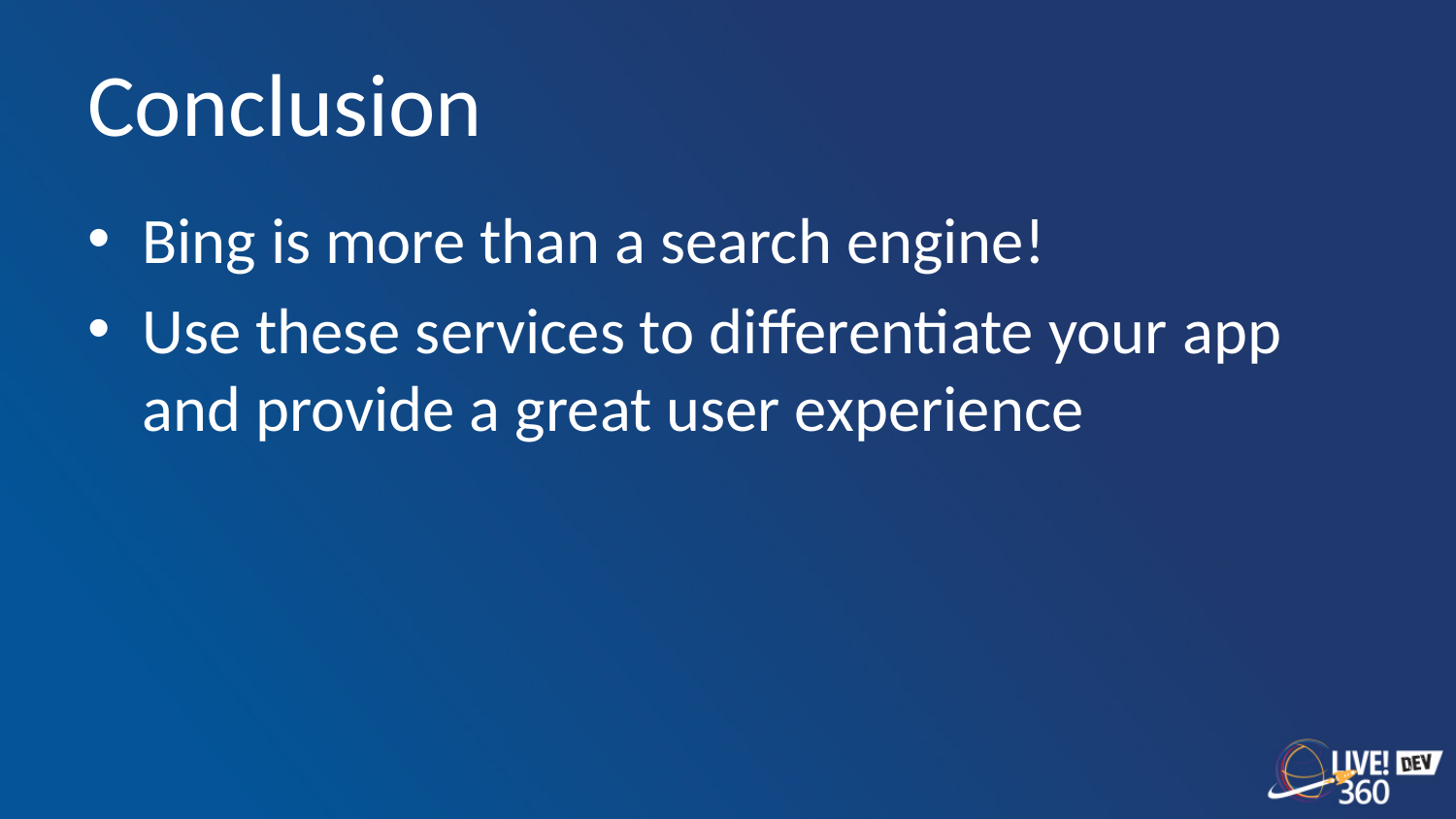

# Conclusion
Bing is more than a search engine!
Use these services to differentiate your app and provide a great user experience